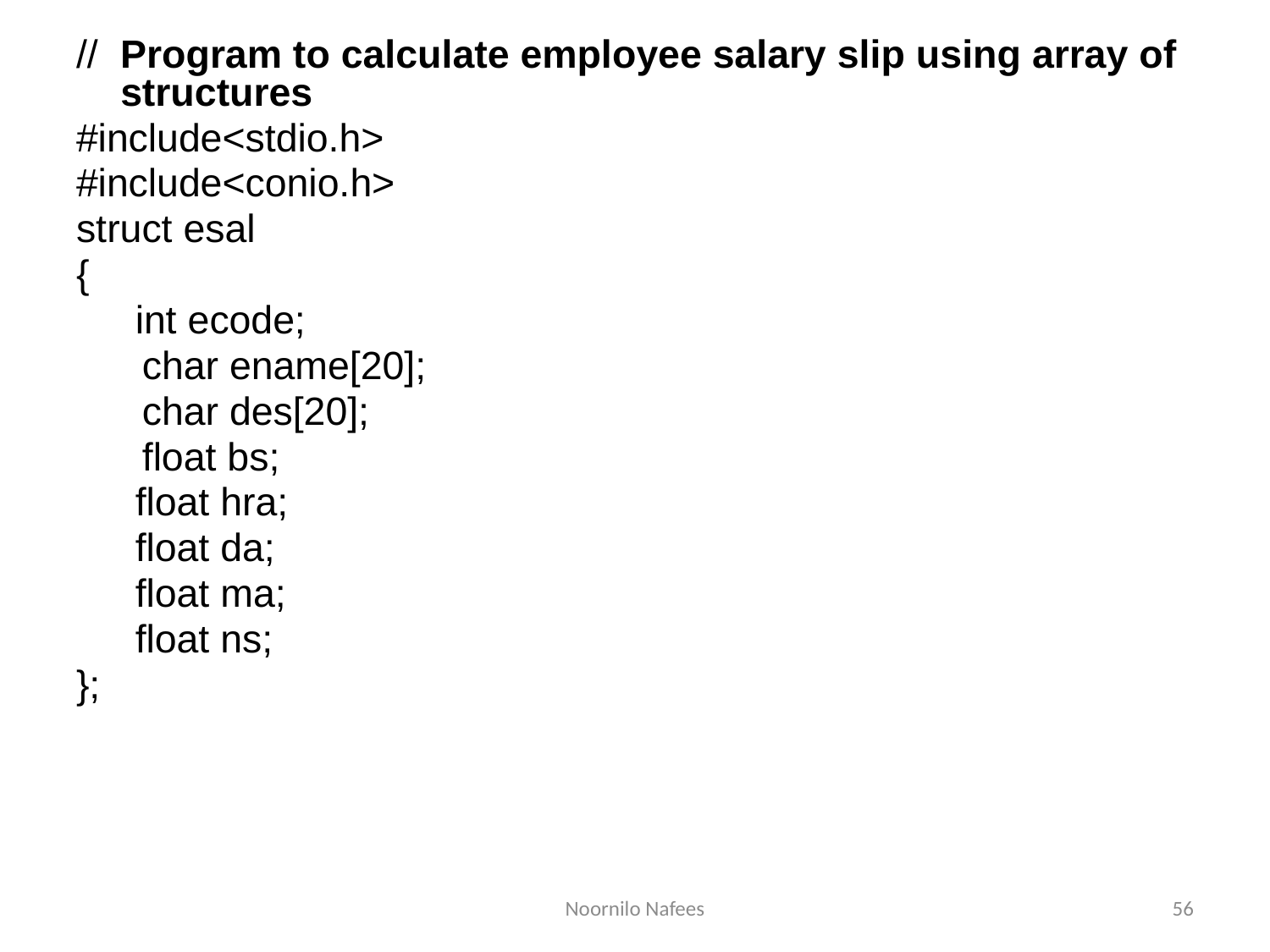

//  Program to calculate employee salary slip using array of structures
#include<stdio.h>
#include<conio.h>
struct esal
{
	int ecode;
      char ename[20];
      char des[20];
      float bs;
	float hra;
	float da;
	float ma;
	float ns;
};

Noornilo Nafees
56